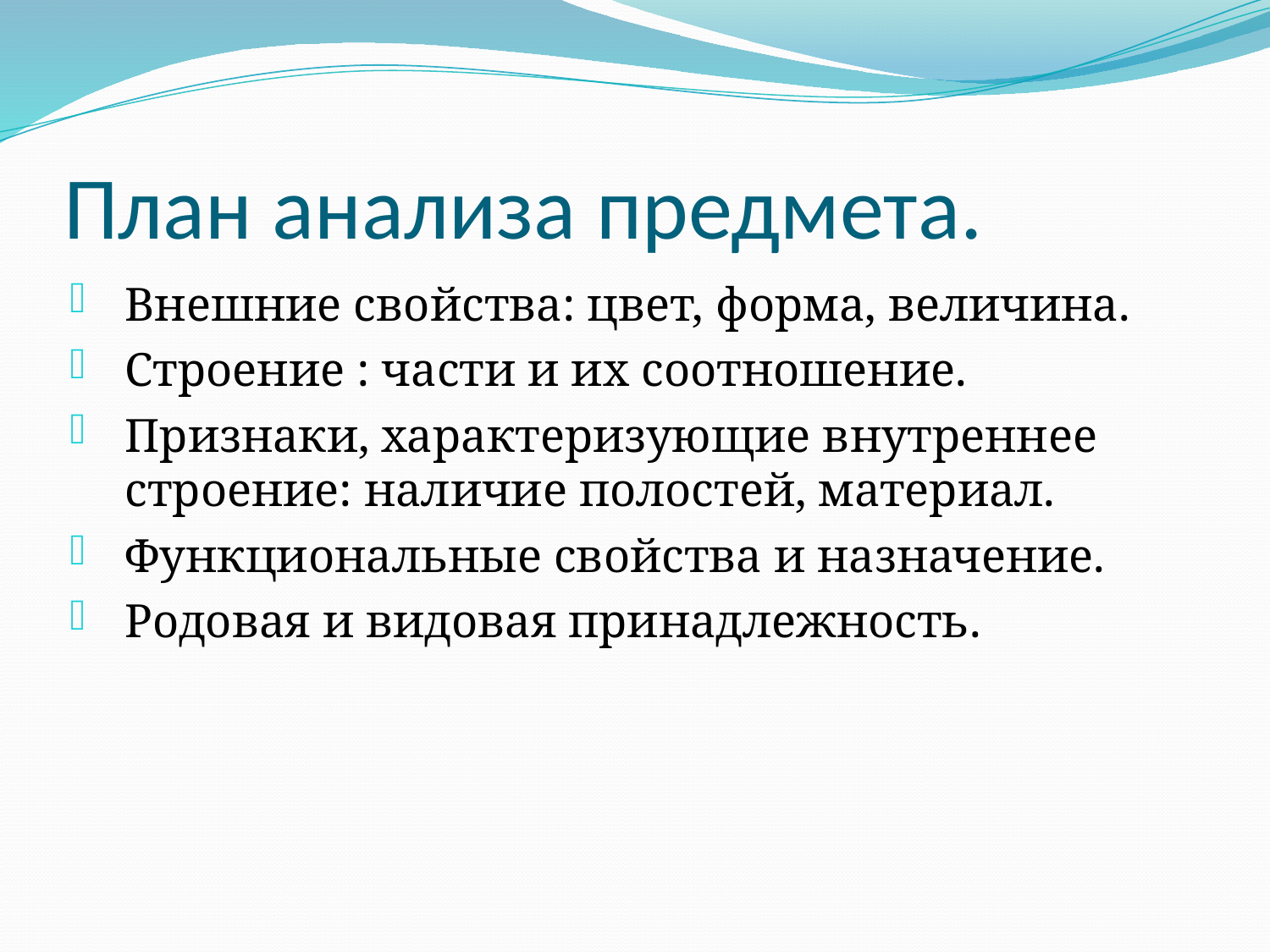

# План анализа предмета.
Внешние свойства: цвет, форма, величина.
Строение : части и их соотношение.
Признаки, характеризующие внутреннее строение: наличие полостей, материал.
Функциональные свойства и назначение.
Родовая и видовая принадлежность.